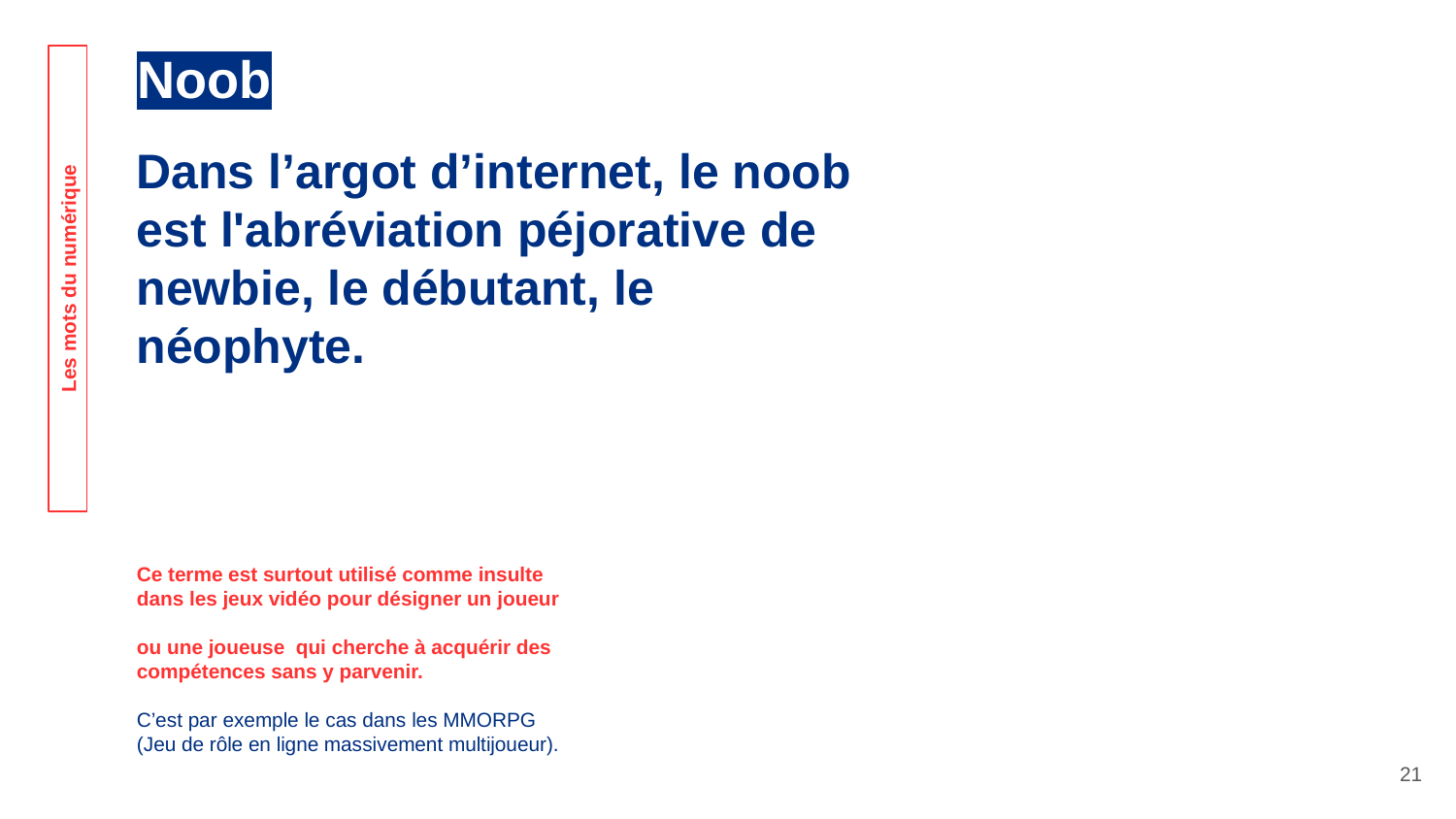

Noob
Dans l’argot d’internet, le noob est l'abréviation péjorative de newbie, le débutant, le néophyte.
Les mots du numérique
Ce terme est surtout utilisé comme insulte dans les jeux vidéo pour désigner un joueur
ou une joueuse  qui cherche à acquérir des compétences sans y parvenir.
C’est par exemple le cas dans les MMORPG
(Jeu de rôle en ligne massivement multijoueur).
21